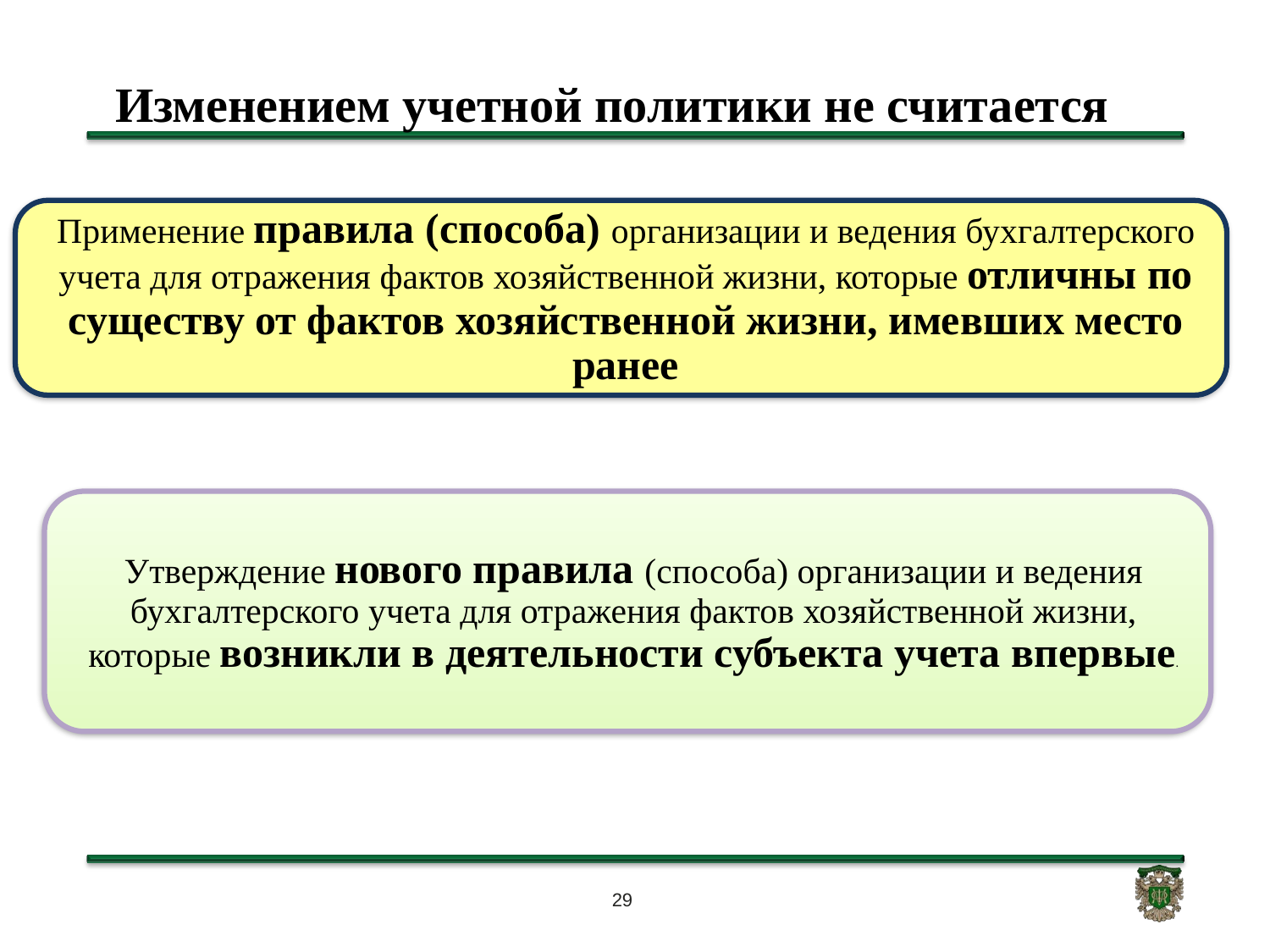

# Изменением учетной политики не считается
Применение правила (способа) организации и ведения бухгалтерского учета для отражения фактов хозяйственной жизни, которые отличны по существу от фактов хозяйственной жизни, имевших место ранее
Утверждение нового правила (способа) организации и ведения бухгалтерского учета для отражения фактов хозяйственной жизни, которые возникли в деятельности субъекта учета впервые.

.
29